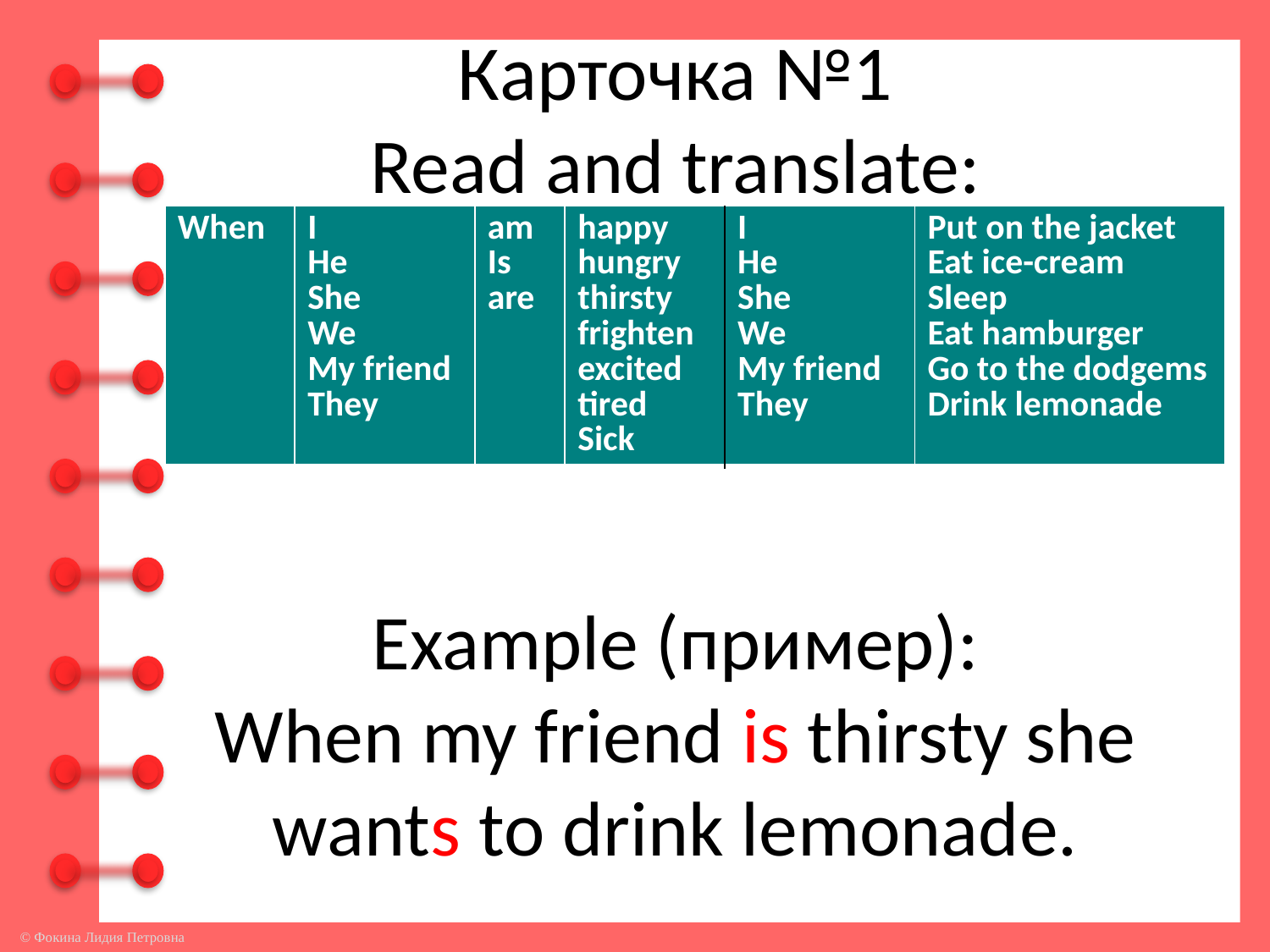

# Карточка №1 Read and translate:
| When | I He She We My friend They | am Is are | happy hungry thirsty frighten excited tired Sick | I He She We My friend They | Put on the jacket Eat ice-cream Sleep Eat hamburger Go to the dodgems Drink lemonade |
| --- | --- | --- | --- | --- | --- |
Example (пример):
When my friend is thirsty she wants to drink lemonade.